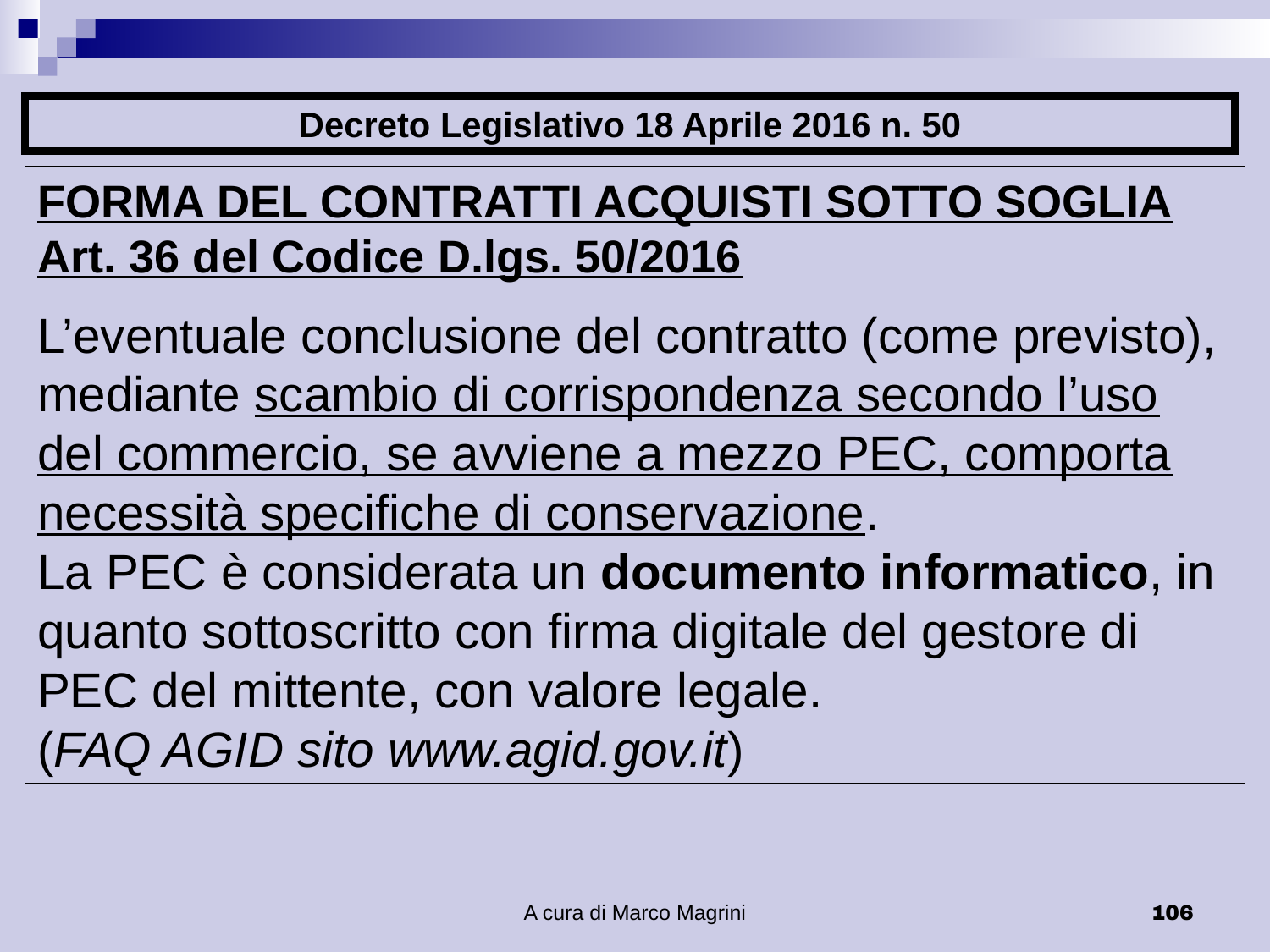

Decreto Legislativo 18 Aprile 2016 n. 50
FORMA DEL CONTRATTI ACQUISTI SOTTO SOGLIA
Art. 36 del Codice D.lgs. 50/2016

L’eventuale conclusione del contratto (come previsto), mediante scambio di corrispondenza secondo l’uso del commercio, se avviene a mezzo PEC, comporta necessità specifiche di conservazione.
La PEC è considerata un documento informatico, in quanto sottoscritto con firma digitale del gestore di PEC del mittente, con valore legale.
(FAQ AGID sito www.agid.gov.it)

A cura di Marco Magrini
106